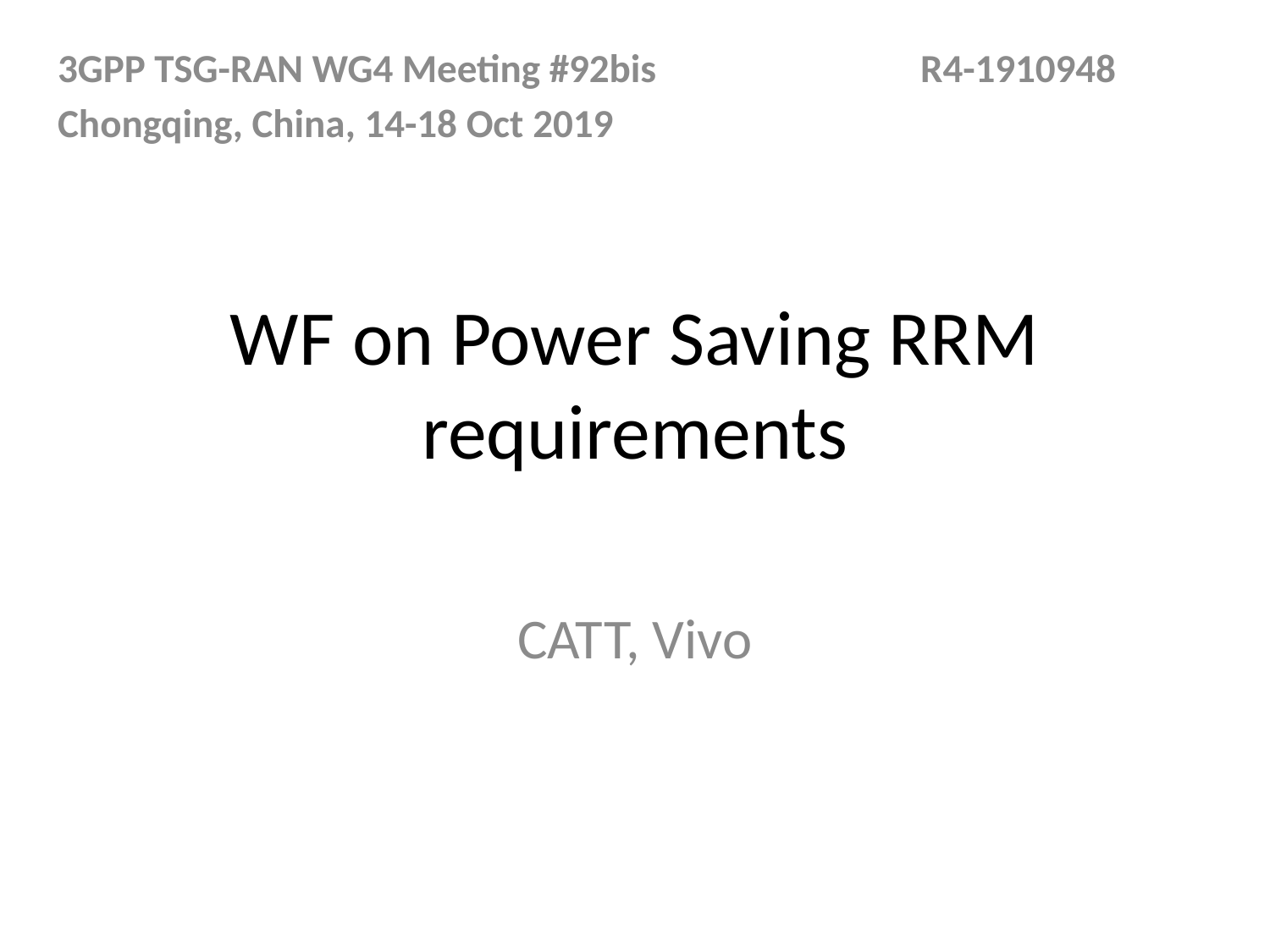

3GPP TSG-RAN WG4 Meeting #92bis	           		   R4-1910948
Chongqing, China, 14-18 Oct 2019

# WF on Power Saving RRM requirements
CATT, Vivo